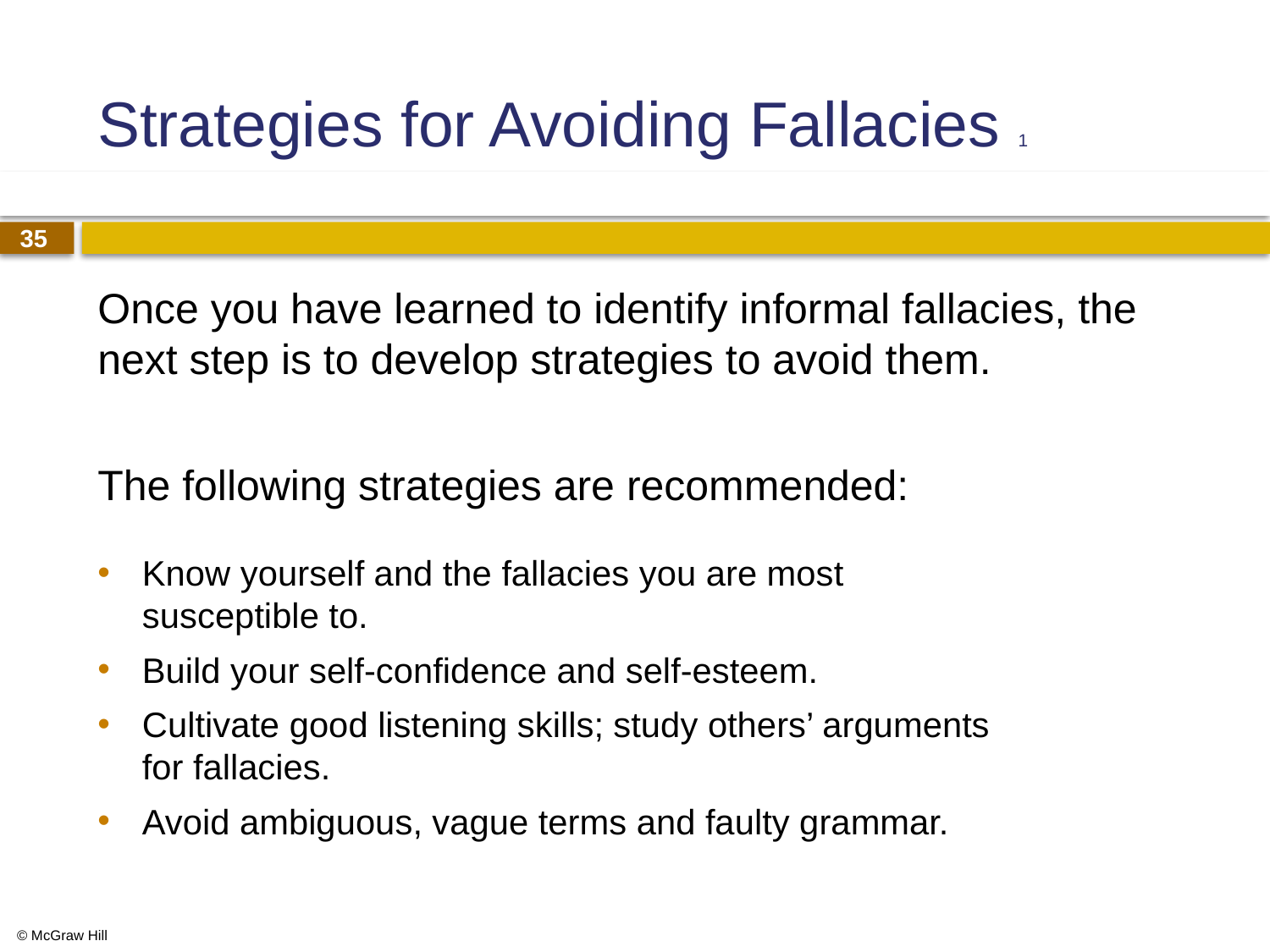

# Strategies for Avoiding Fallacies 1
Once you have learned to identify informal fallacies, the next step is to develop strategies to avoid them.

The following strategies are recommended:

Know yourself and the fallacies you are most
susceptible to.
Build your self-confidence and self-esteem.
Cultivate good listening skills; study others’ arguments
for fallacies.
Avoid ambiguous, vague terms and faulty grammar.